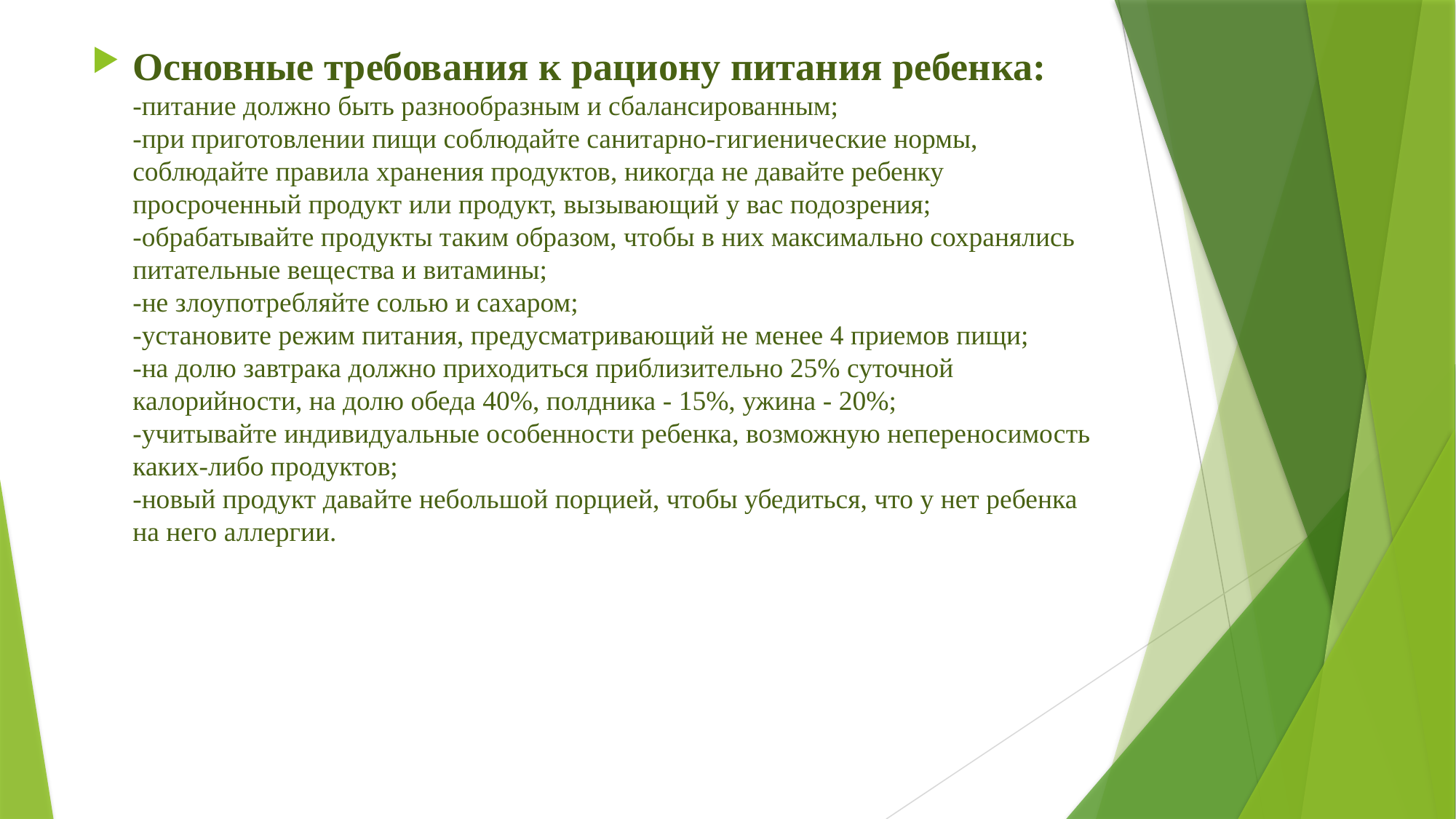

Основные требования к рациону питания ребенка:
-питание должно быть разнообразным и сбалансированным;
-при приготовлении пищи соблюдайте санитарно-гигиенические нормы, соблюдайте правила хранения продуктов, никогда не давайте ребенку просроченный продукт или продукт, вызывающий у вас подозрения;
-обрабатывайте продукты таким образом, чтобы в них максимально сохранялись питательные вещества и витамины;
-не злоупотребляйте солью и сахаром;
-установите режим питания, предусматривающий не менее 4 приемов пищи;
-на долю завтрака должно приходиться приблизительно 25% суточной калорийности, на долю обеда 40%, полдника - 15%, ужина - 20%;
-учитывайте индивидуальные особенности ребенка, возможную непереносимость каких-либо продуктов;
-новый продукт давайте небольшой порцией, чтобы убедиться, что у нет ребенка на него аллергии.